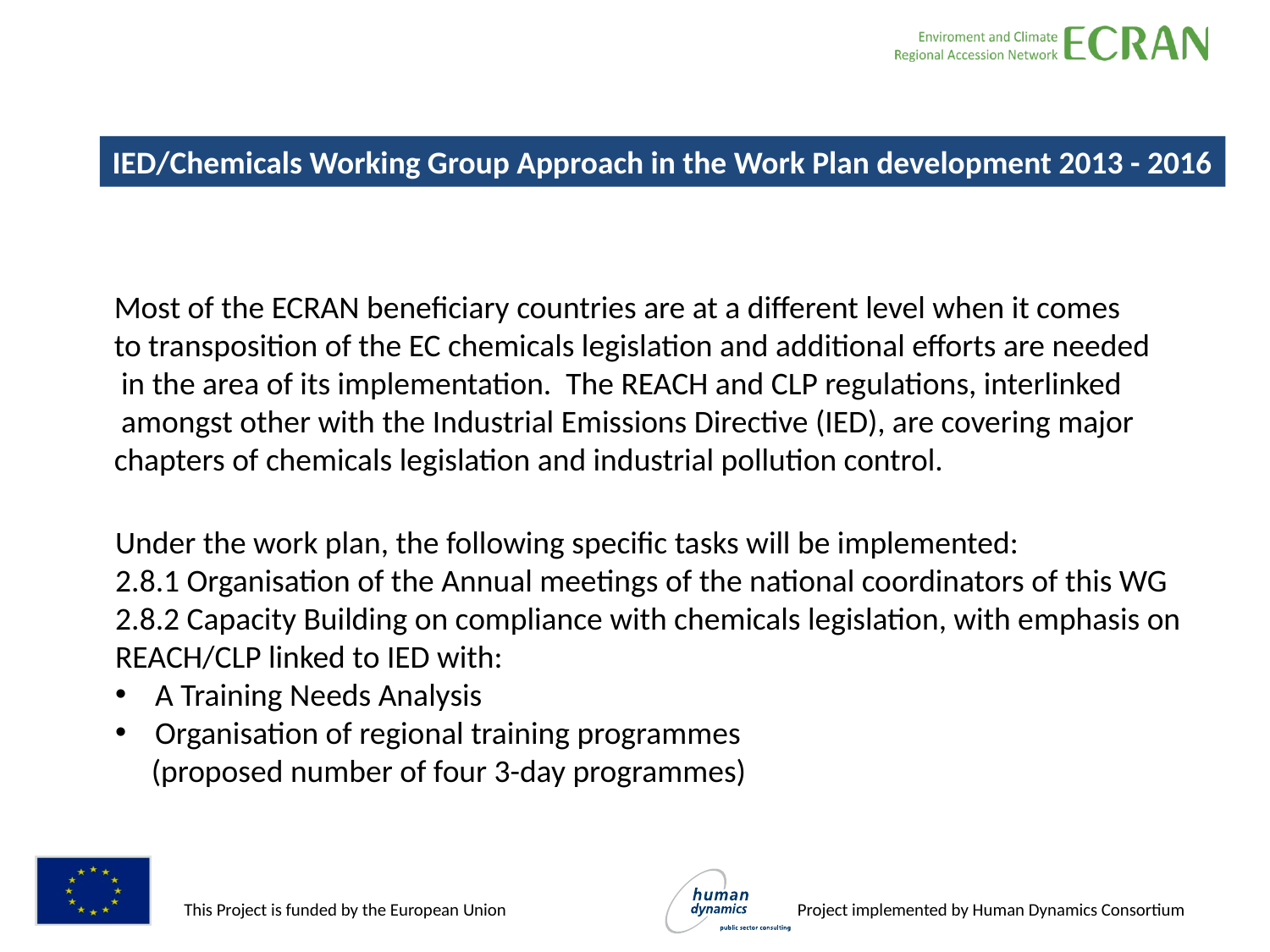

IED/Chemicals Working Group Approach in the Work Plan development 2013 - 2016
#
Most of the ECRAN beneficiary countries are at a different level when it comes
to transposition of the EC chemicals legislation and additional efforts are needed
 in the area of its implementation.  The REACH and CLP regulations, interlinked
 amongst other with the Industrial Emissions Directive (IED), are covering major
chapters of chemicals legislation and industrial pollution control.
Under the work plan, the following specific tasks will be implemented:
2.8.1 Organisation of the Annual meetings of the national coordinators of this WG
2.8.2 Capacity Building on compliance with chemicals legislation, with emphasis on
REACH/CLP linked to IED with:
A Training Needs Analysis
Organisation of regional training programmes
     (proposed number of four 3-day programmes)